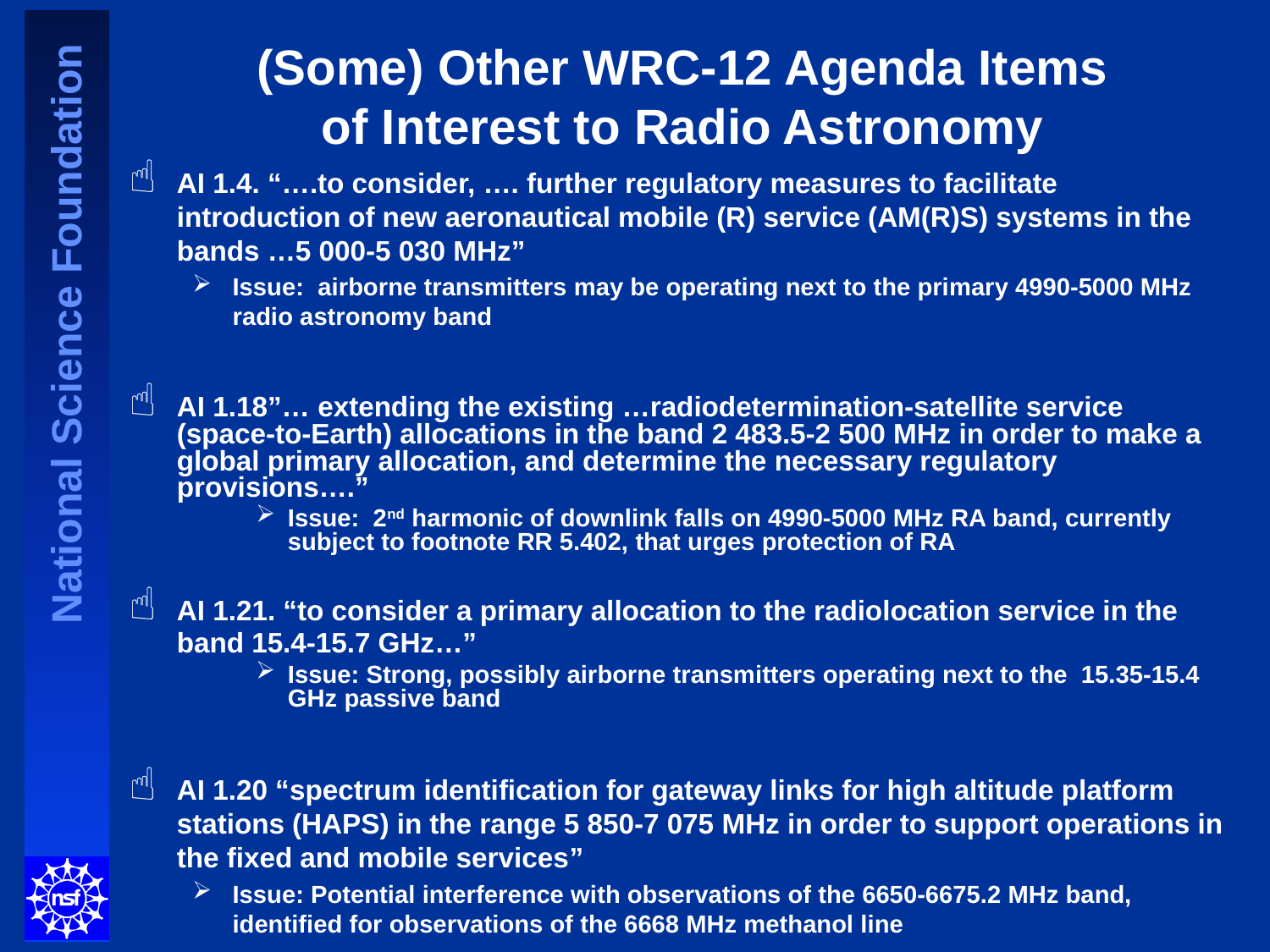

# (Some) Other WRC-12 Agenda Items of Interest to Radio Astronomy
AI 1.4. “….to consider, …. further regulatory measures to facilitate introduction of new aeronautical mobile (R) service (AM(R)S) systems in the bands …5 000-5 030 MHz”
Issue:  airborne transmitters may be operating next to the primary 4990-5000 MHz radio astronomy band

AI 1.18”… extending the existing …radiodetermination-satellite service (space-to-Earth) allocations in the band 2 483.5-2 500 MHz in order to make a global primary allocation, and determine the necessary regulatory provisions….”
Issue:  2nd harmonic of downlink falls on 4990-5000 MHz RA band, currently subject to footnote RR 5.402, that urges protection of RA

AI 1.21. “to consider a primary allocation to the radiolocation service in the band 15.4-15.7 GHz…”
Issue: Strong, possibly airborne transmitters operating next to the  15.35-15.4 GHz passive band

AI 1.20 “spectrum identification for gateway links for high altitude platform stations (HAPS) in the range 5 850-7 075 MHz in order to support operations in the fixed and mobile services”
Issue: Potential interference with observations of the 6650-6675.2 MHz band, identified for observations of the 6668 MHz methanol line